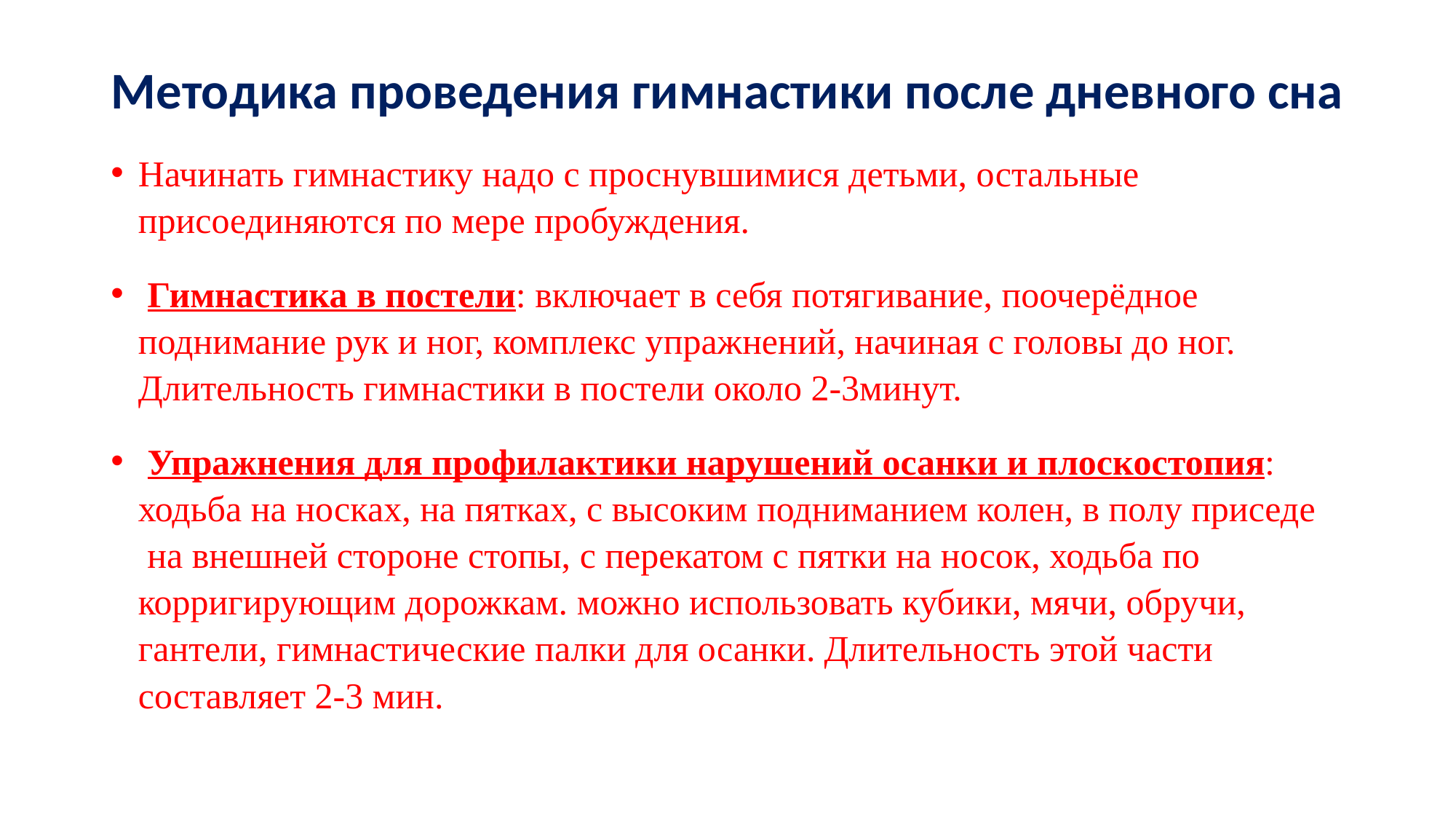

# Методика проведения гимнастики после дневного сна
Начинать гимнастику надо с проснувшимися детьми, остальные присоединяются по мере пробуждения.
 Гимнастика в постели: включает в себя потягивание, поочерёдное поднимание рук и ног, комплекс упражнений, начиная с головы до ног. Длительность гимнастики в постели около 2-3минут.
 Упражнения для профилактики нарушений осанки и плоскостопия: ходьба на носках, на пятках, с высоким подниманием колен, в полу приседе  на внешней стороне стопы, с перекатом с пятки на носок, ходьба по корригирующим дорожкам. можно использовать кубики, мячи, обручи, гантели, гимнастические палки для осанки. Длительность этой части составляет 2-3 мин.